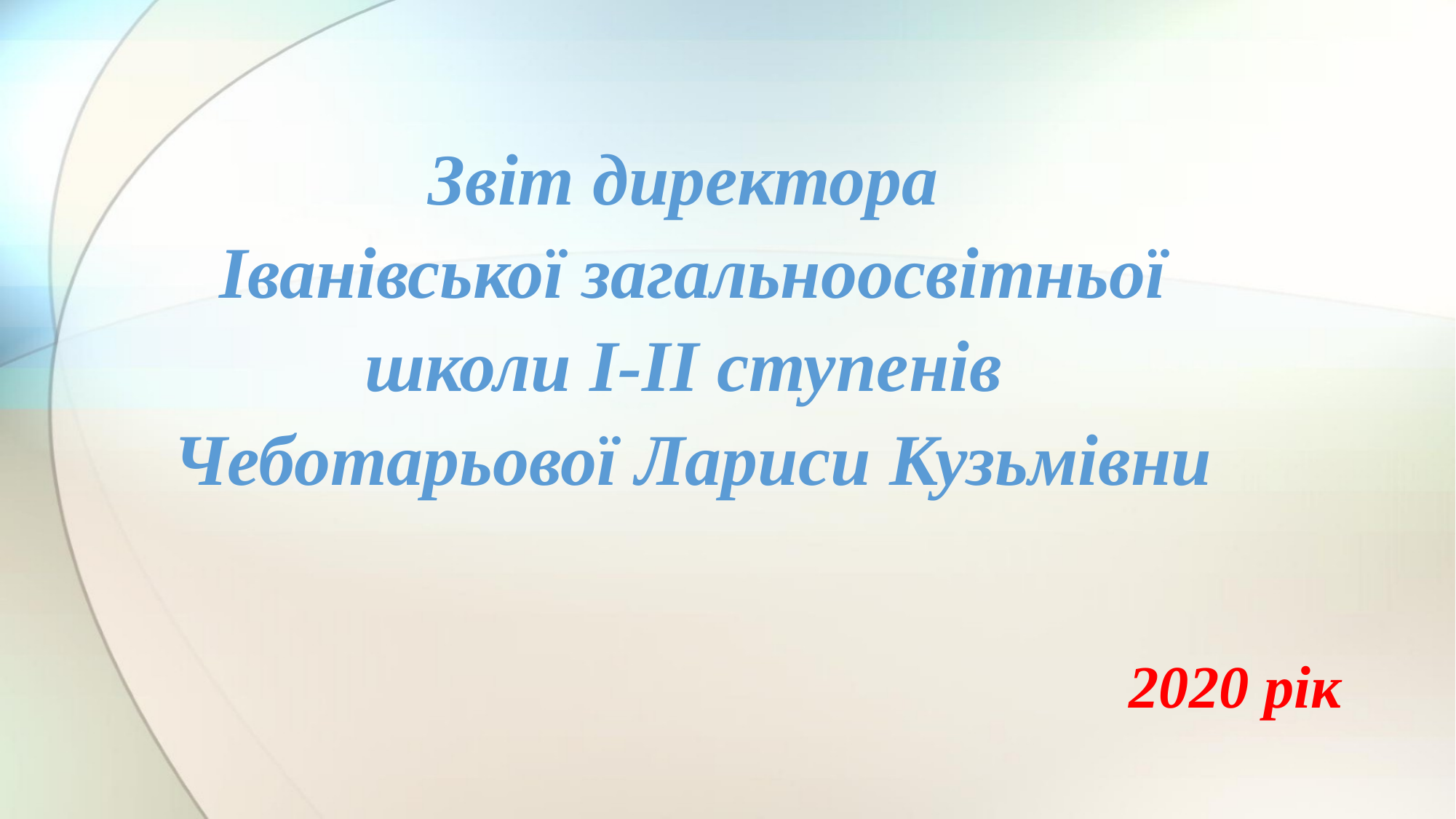

# Звіт директора Іванівської загальноосвітньої школи І-ІІ ступенів Чеботарьової Лариси Кузьмівни
2020 рік